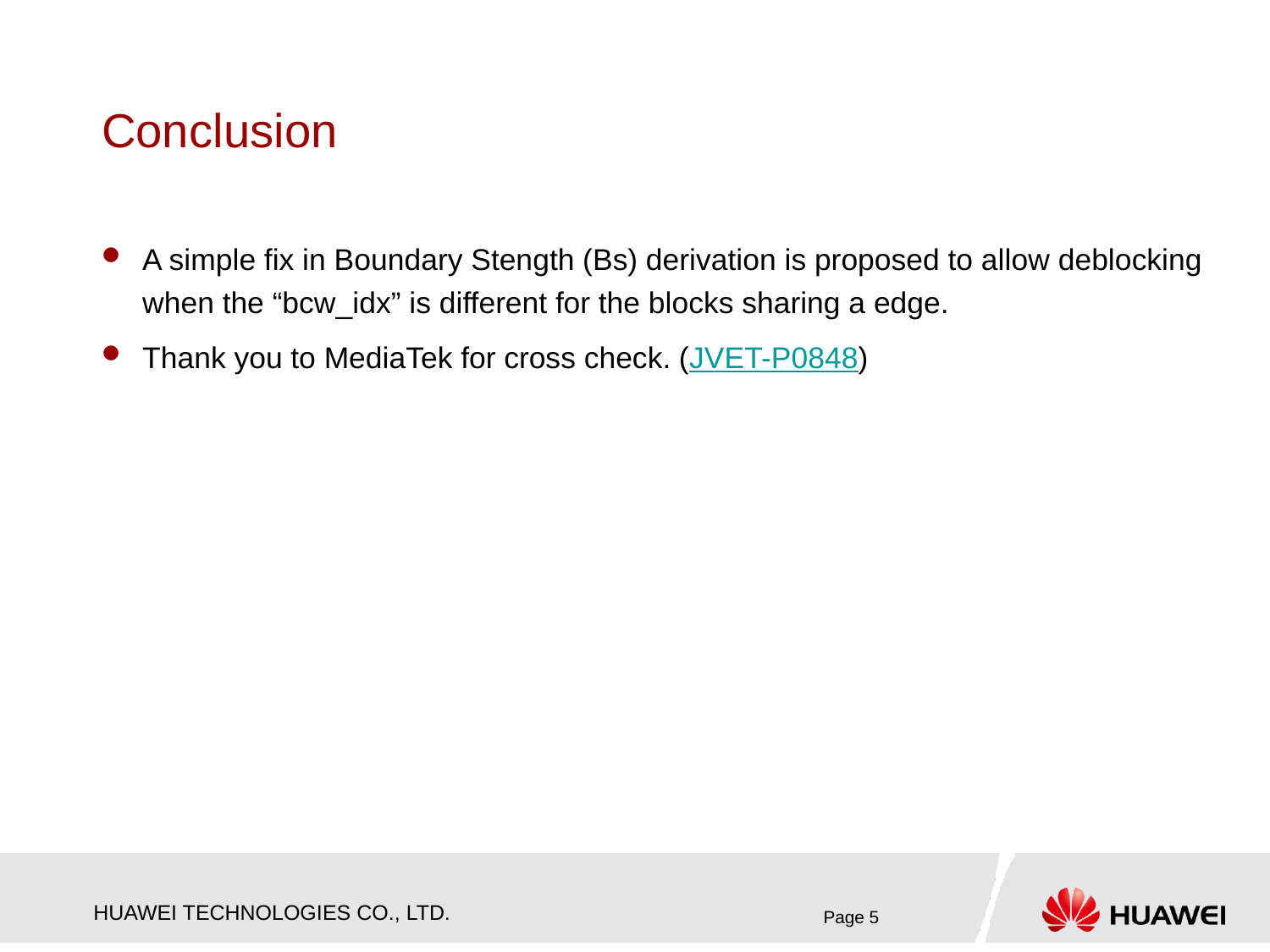

# Conclusion
A simple fix in Boundary Stength (Bs) derivation is proposed to allow deblocking when the “bcw_idx” is different for the blocks sharing a edge.
Thank you to MediaTek for cross check. (JVET-P0848)

Page 5